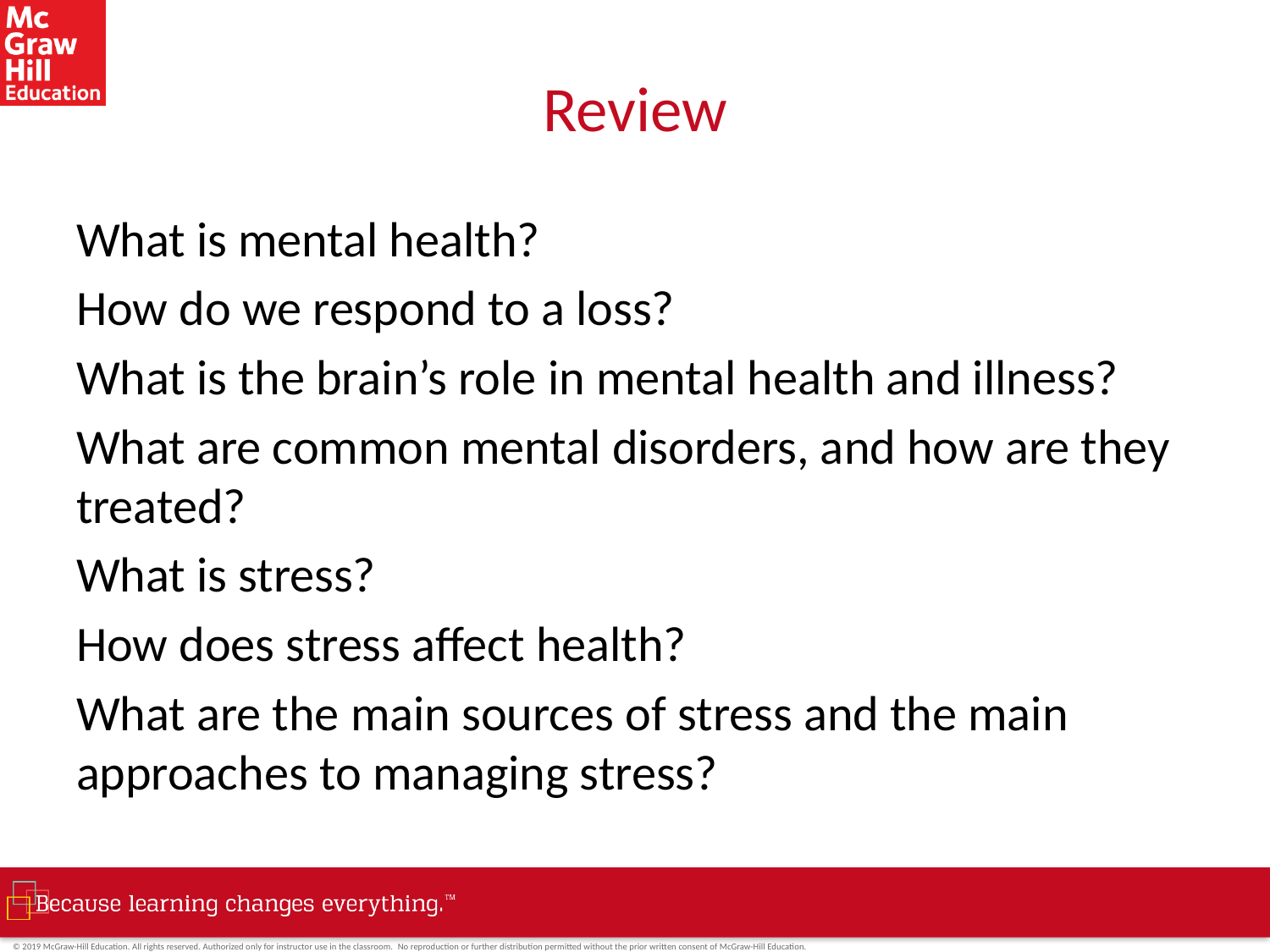

# Review
What is mental health?
How do we respond to a loss?
What is the brain’s role in mental health and illness?
What are common mental disorders, and how are they treated?
What is stress?
How does stress affect health?
What are the main sources of stress and the main approaches to managing stress?